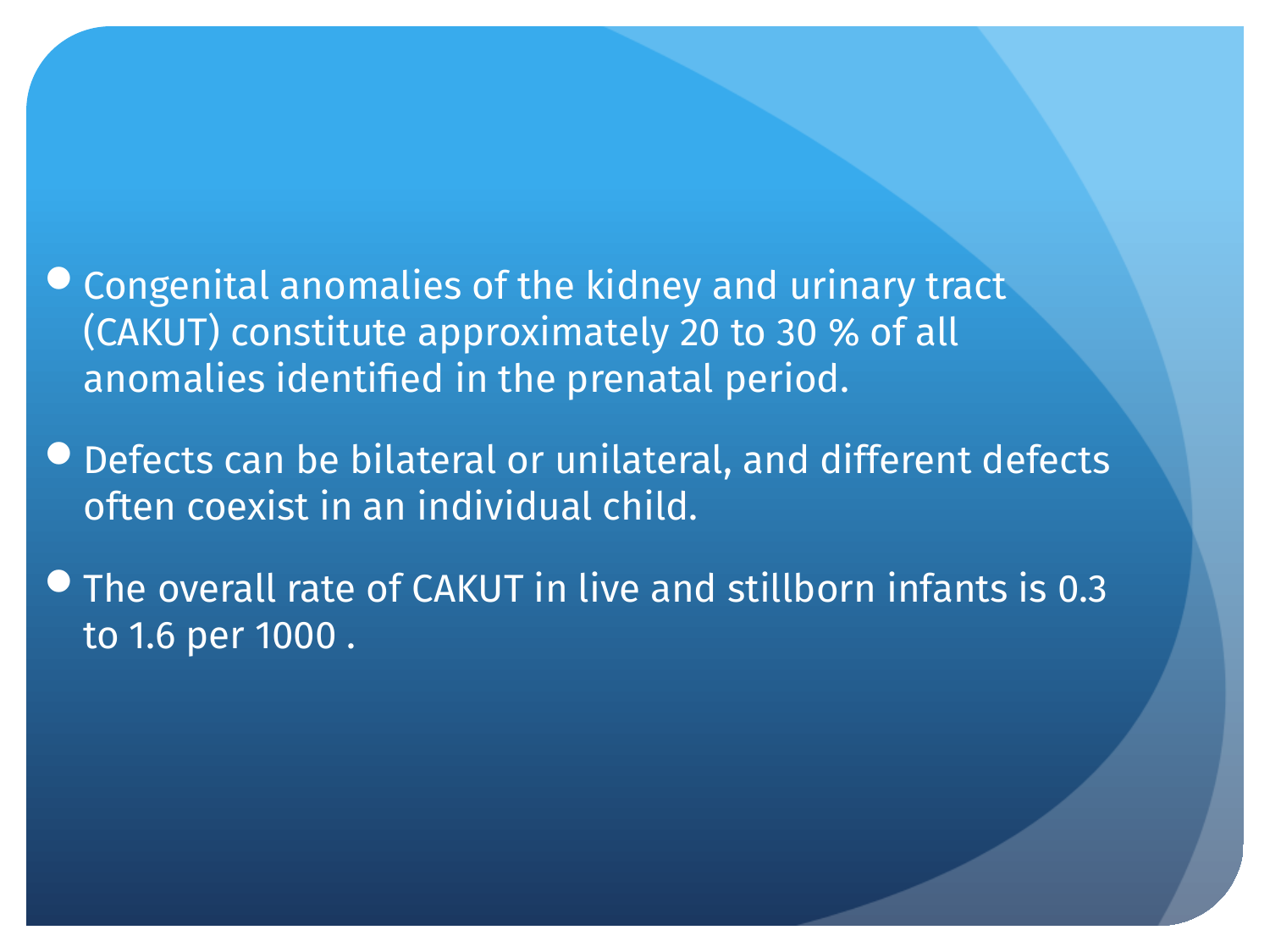

#
Congenital anomalies of the kidney and urinary tract (CAKUT) constitute approximately 20 to 30 % of all anomalies identified in the prenatal period.
Defects can be bilateral or unilateral, and different defects often coexist in an individual child.
The overall rate of CAKUT in live and stillborn infants is 0.3 to 1.6 per 1000 .